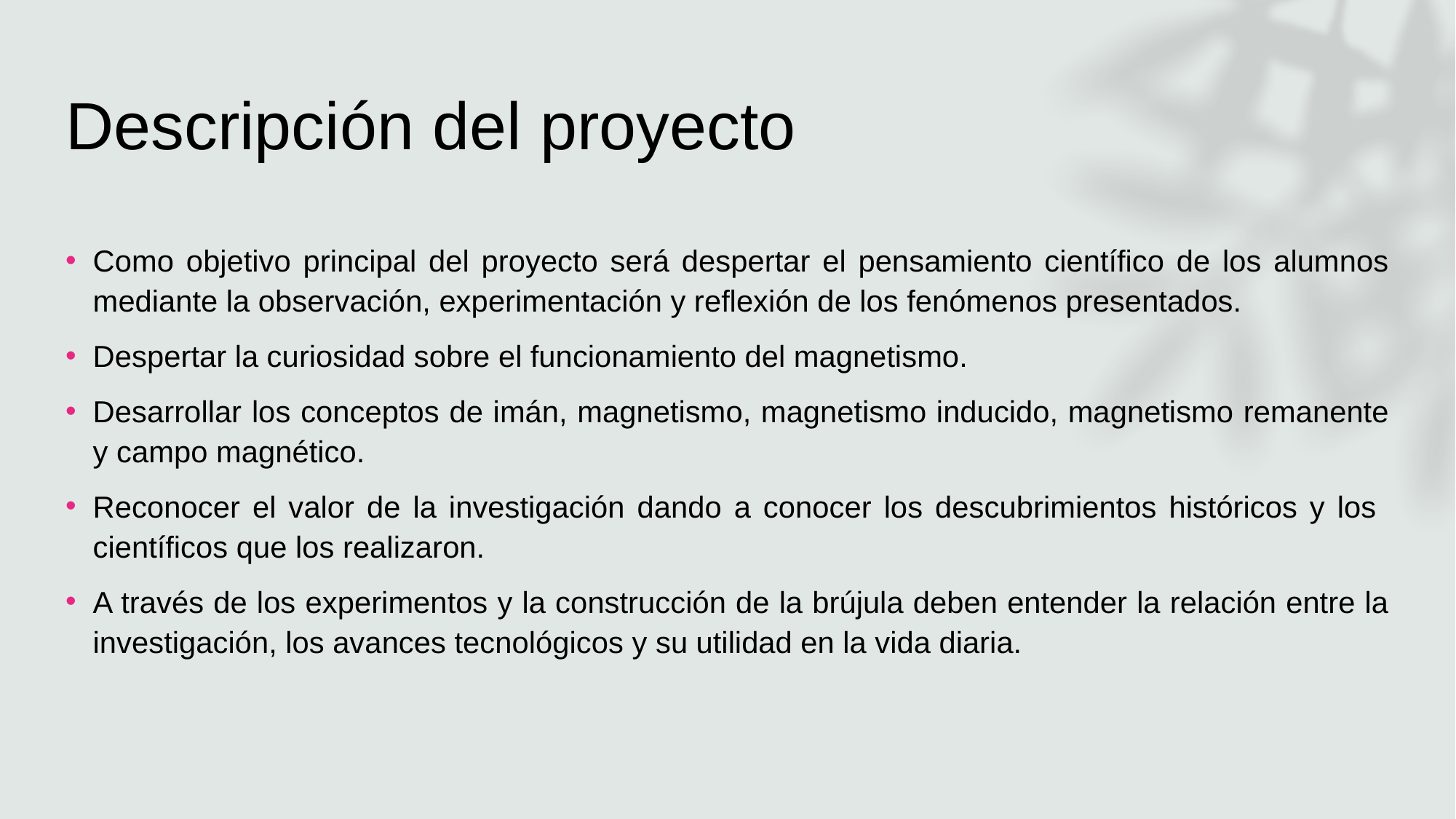

# Descripción del proyecto
Como objetivo principal del proyecto será despertar el pensamiento científico de los alumnos mediante la observación, experimentación y reflexión de los fenómenos presentados.
Despertar la curiosidad sobre el funcionamiento del magnetismo.
Desarrollar los conceptos de imán, magnetismo, magnetismo inducido, magnetismo remanente y campo magnético.
Reconocer el valor de la investigación dando a conocer los descubrimientos históricos y los  científicos que los realizaron.
A través de los experimentos y la construcción de la brújula deben entender la relación entre la investigación, los avances tecnológicos y su utilidad en la vida diaria.